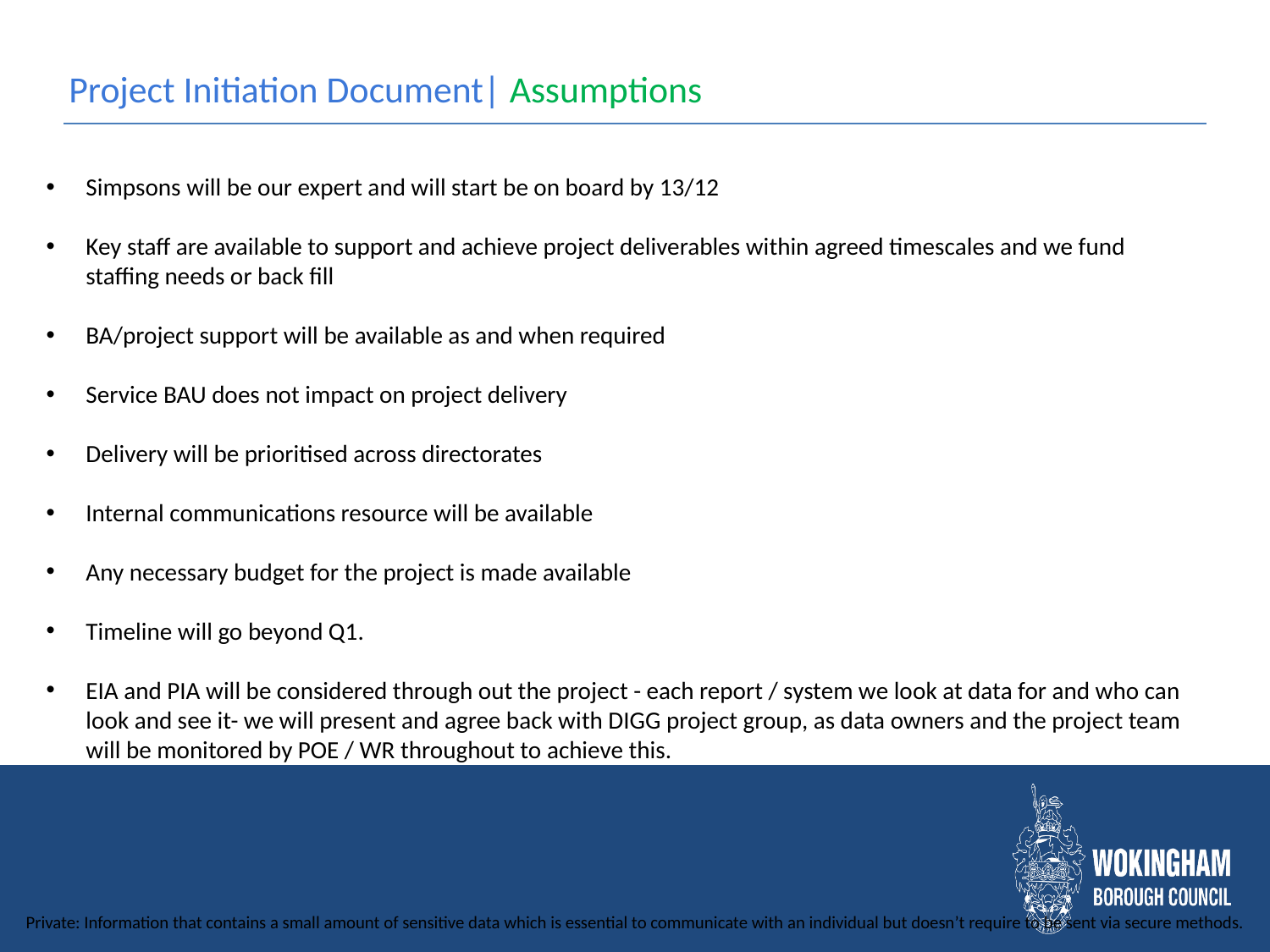

Project Initiation Document| Assumptions

Simpsons will be our expert and will start be on board by 13/12

Key staff are available to support and achieve project deliverables within agreed timescales and we fund staffing needs or back fill

BA/project support will be available as and when required

Service BAU does not impact on project delivery

Delivery will be prioritised across directorates

Internal communications resource will be available

Any necessary budget for the project is made available

Timeline will go beyond Q1.

EIA and PIA will be considered through out the project - each report / system we look at data for and who can look and see it- we will present and agree back with DIGG project group, as data owners and the project team will be monitored by POE / WR throughout to achieve this.

Apprenticeships